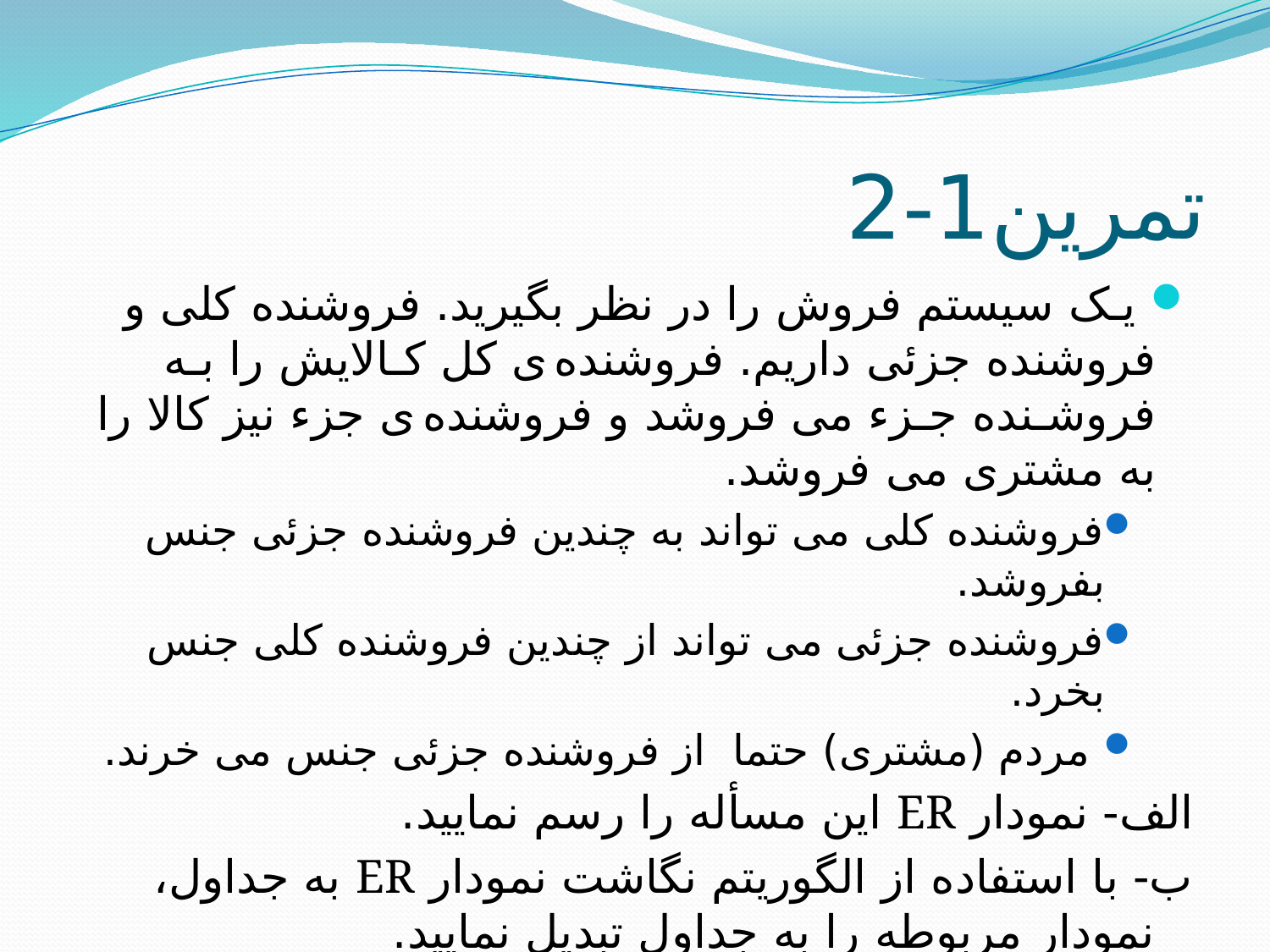

# تمرین1-2
 ﯾـﮏ ﺳﯿﺴﺘﻢ ﻓﺮوش را در ﻧﻈﺮ بگیرید. ﻓﺮوﺷﻨﺪه ﮐﻠﯽ و ﻓﺮوﺷﻨﺪه ﺟﺰﺋﯽ دارﯾﻢ. ﻓﺮوﺷﻨﺪه ی ﮐﻞ ﮐـﺎﻻﯾﺶ را ﺑـﻪ ﻓﺮوﺷـﻨﺪه ﺟـﺰء ﻣﯽ ﻓﺮوﺷﺪ و ﻓﺮوﺷﻨﺪه ی ﺟﺰء ﻧﯿﺰ ﮐﺎﻻ را ﺑﻪ ﻣﺸﺘﺮی ﻣﯽ ﻓﺮوﺷﺪ.
ﻓﺮوﺷﻨﺪه ﮐﻠﯽ ﻣﯽ ﺗﻮاﻧﺪ ﺑﻪ ﭼﻨﺪﯾﻦ ﻓﺮوﺷﻨﺪه ﺟﺰﺋﯽ ﺟﻨﺲ ﺑﻔﺮوﺷﺪ.
ﻓﺮوﺷﻨﺪه ﺟﺰﺋﯽ ﻣﯽ ﺗﻮاﻧﺪ از ﭼﻨﺪﯾﻦ ﻓﺮوﺷﻨﺪه ﮐﻠﯽ ﺟﻨﺲ ﺑﺨﺮد.
 ﻣﺮدم (مشتری) ﺣﺘﻤﺎ  از ﻓﺮوﺷﻨﺪه ﺟﺰﺋﯽ ﺟﻨﺲ می خرند.
الف- نمودار ER اين مسأله را رسم نماييد.
ب- با استفاده از الگوريتم نگاشت نمودار ER به جداول، نمودار مربوطه را به جداول تبديل نماييد.